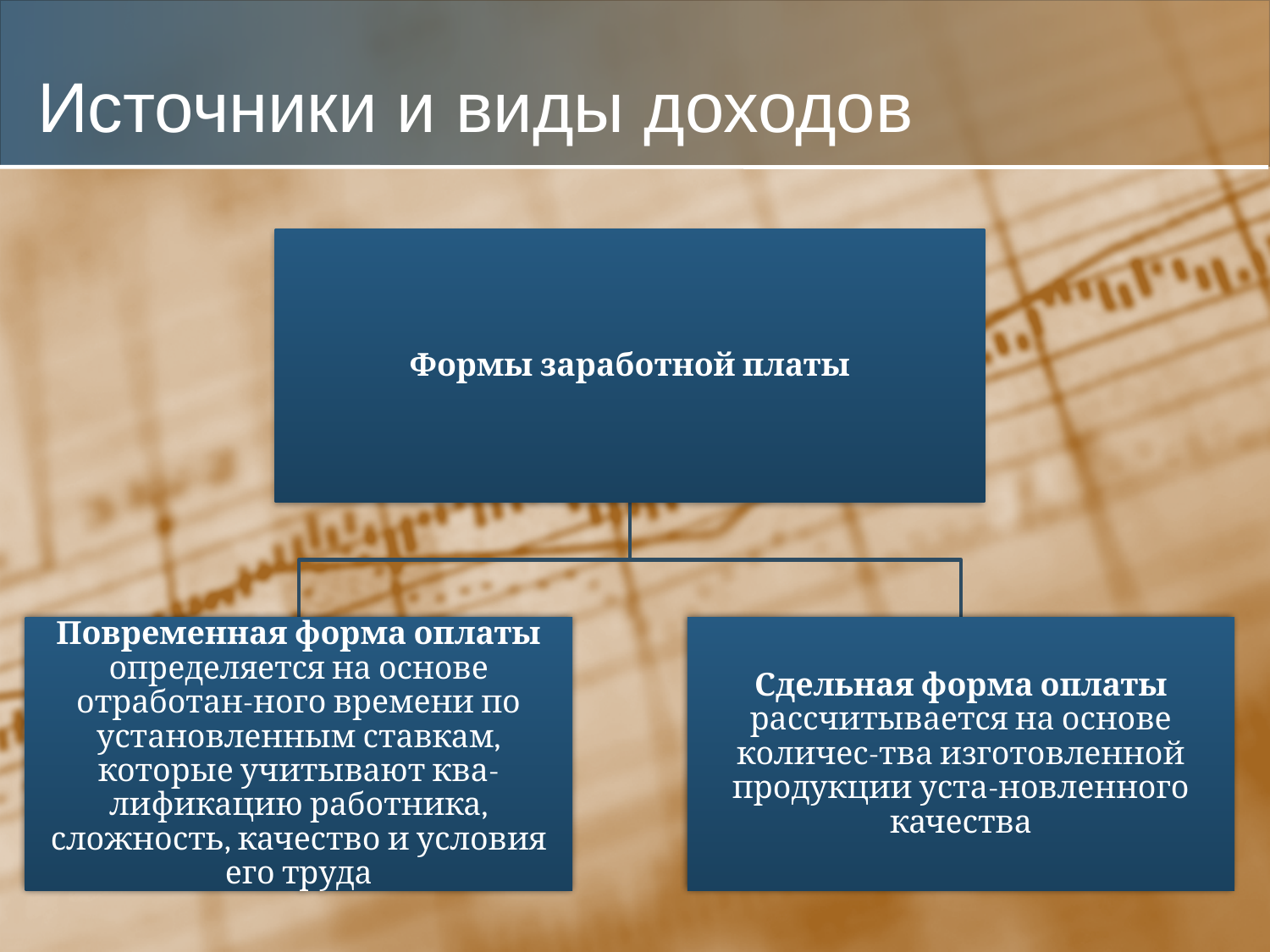

# Источники и виды доходов
Формы заработной платы
Повременная форма оплаты определяется на основе отработан-ного времени по установленным ставкам, которые учитывают ква-лификацию работника, сложность, качество и условия его труда
Сдельная форма оплаты рассчитывается на основе количес-тва изготовленной продукции уста-новленного качества